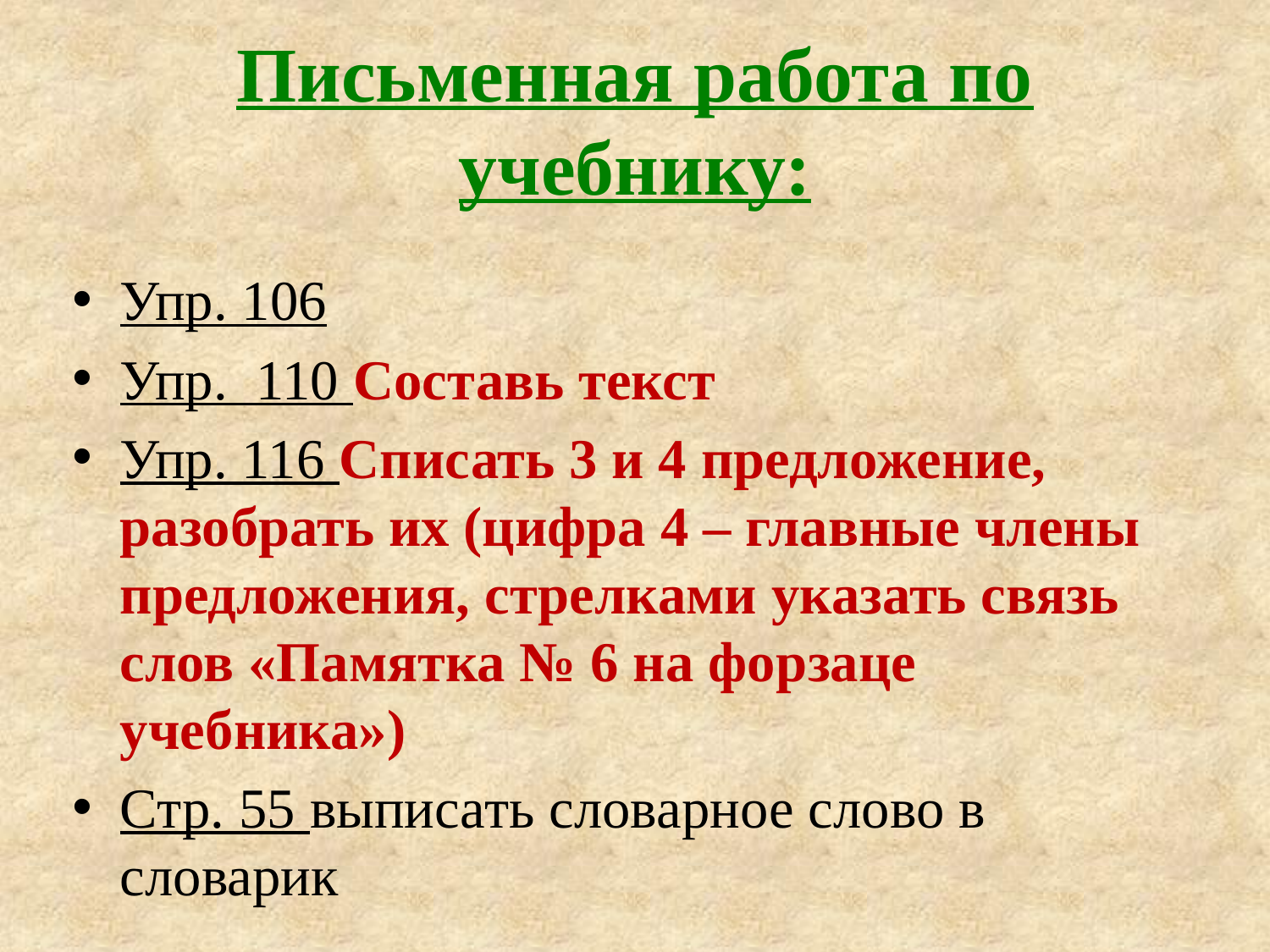

# Письменная работа по учебнику:
Упр. 106
Упр.  110 Составь текст
Упр. 116 Списать 3 и 4 предложение, разобрать их (цифра 4 – главные члены предложения, стрелками указать связь слов «Памятка № 6 на форзаце учебника»)
Стр. 55 выписать словарное слово в словарик